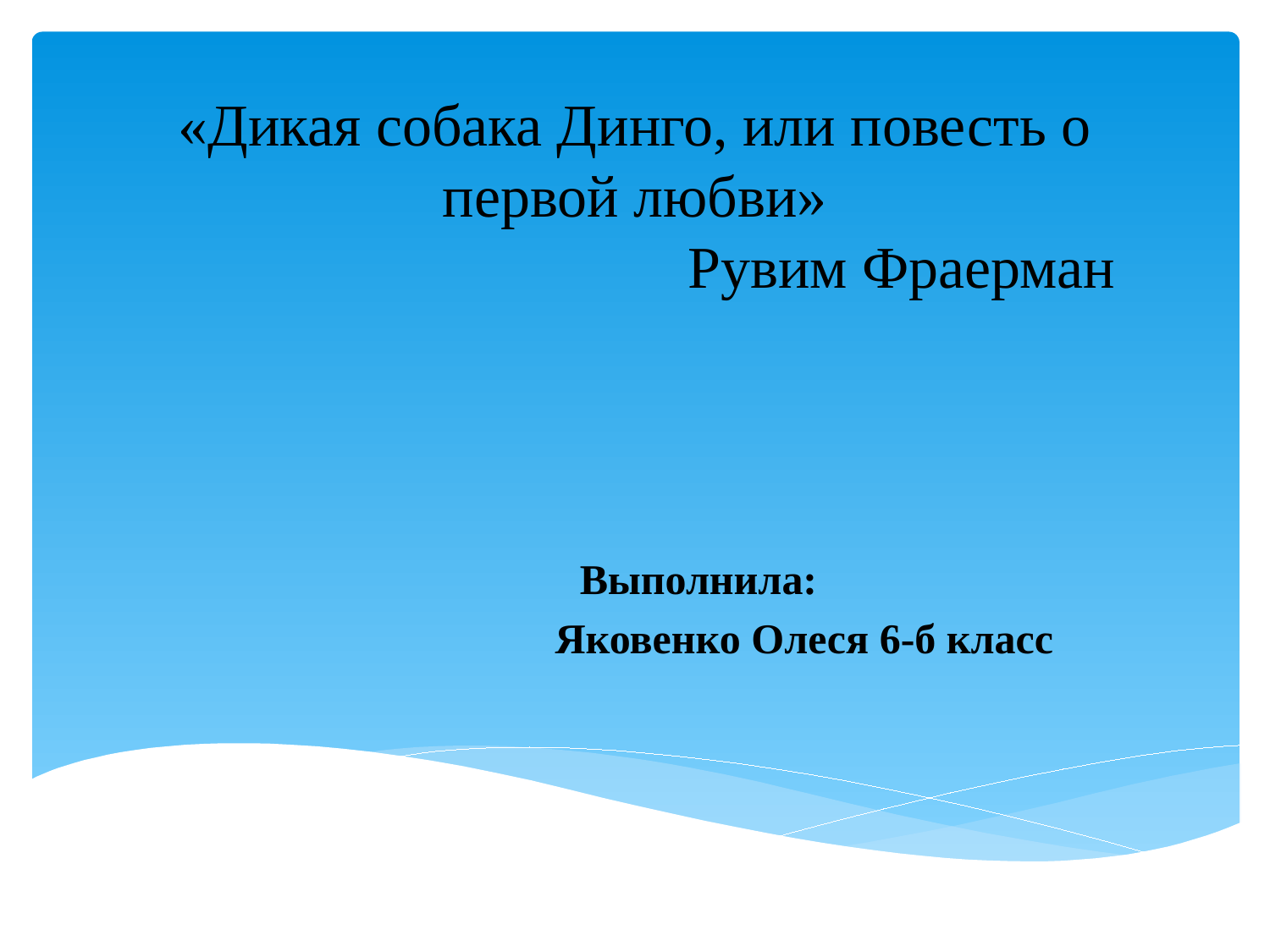

# «Дикая собака Динго, или повесть о первой любви» Рувим Фраерман
             Выполнила:
                                Яковенко Олеся 6-б класс